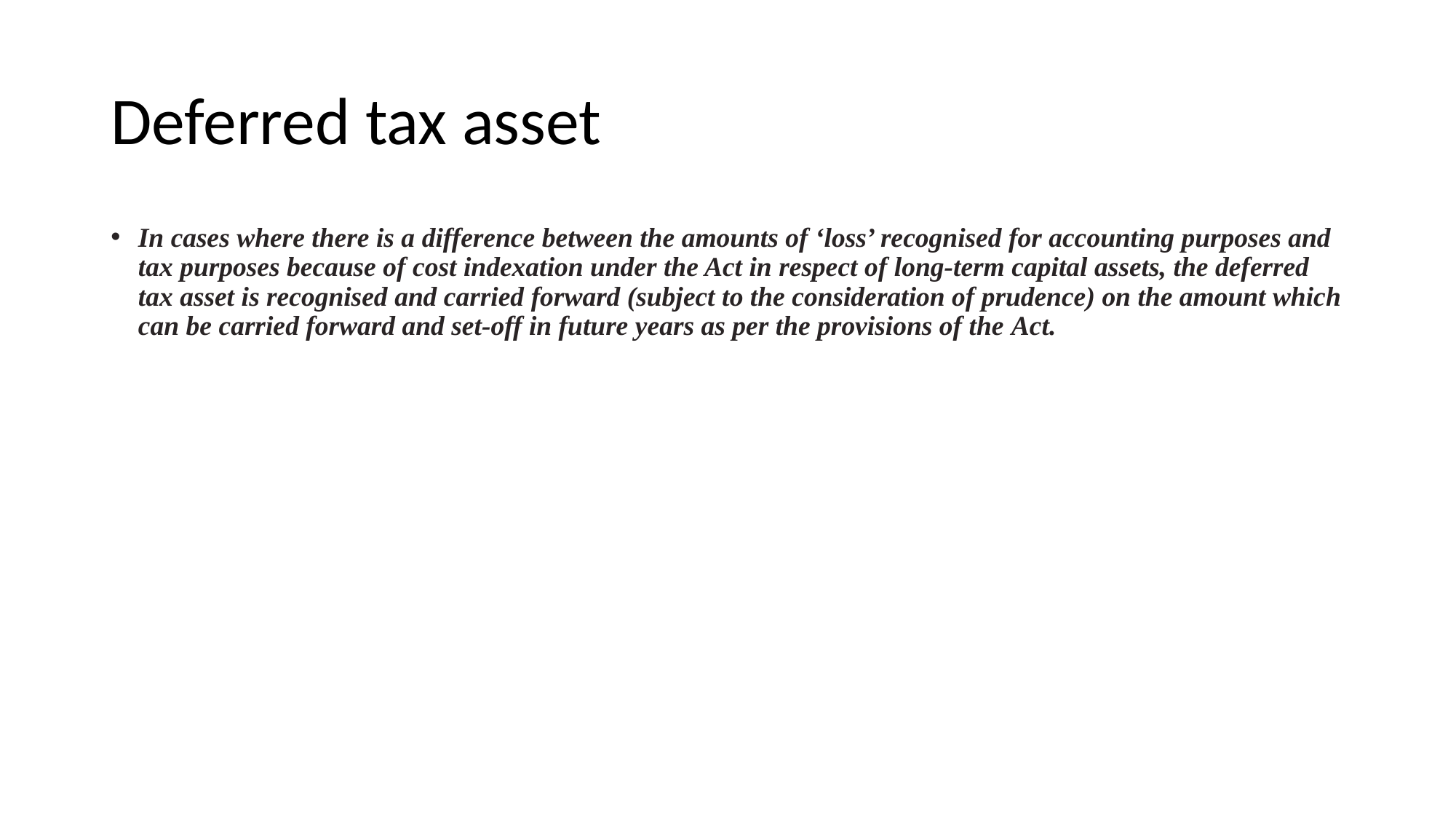

# Deferred tax asset
In cases where there is a difference between the amounts of ‘loss’ recognised for accounting purposes and tax purposes because of cost indexation under the Act in respect of long-term capital assets, the deferred tax asset is recognised and carried forward (subject to the consideration of prudence) on the amount which can be carried forward and set-off in future years as per the provisions of the Act.